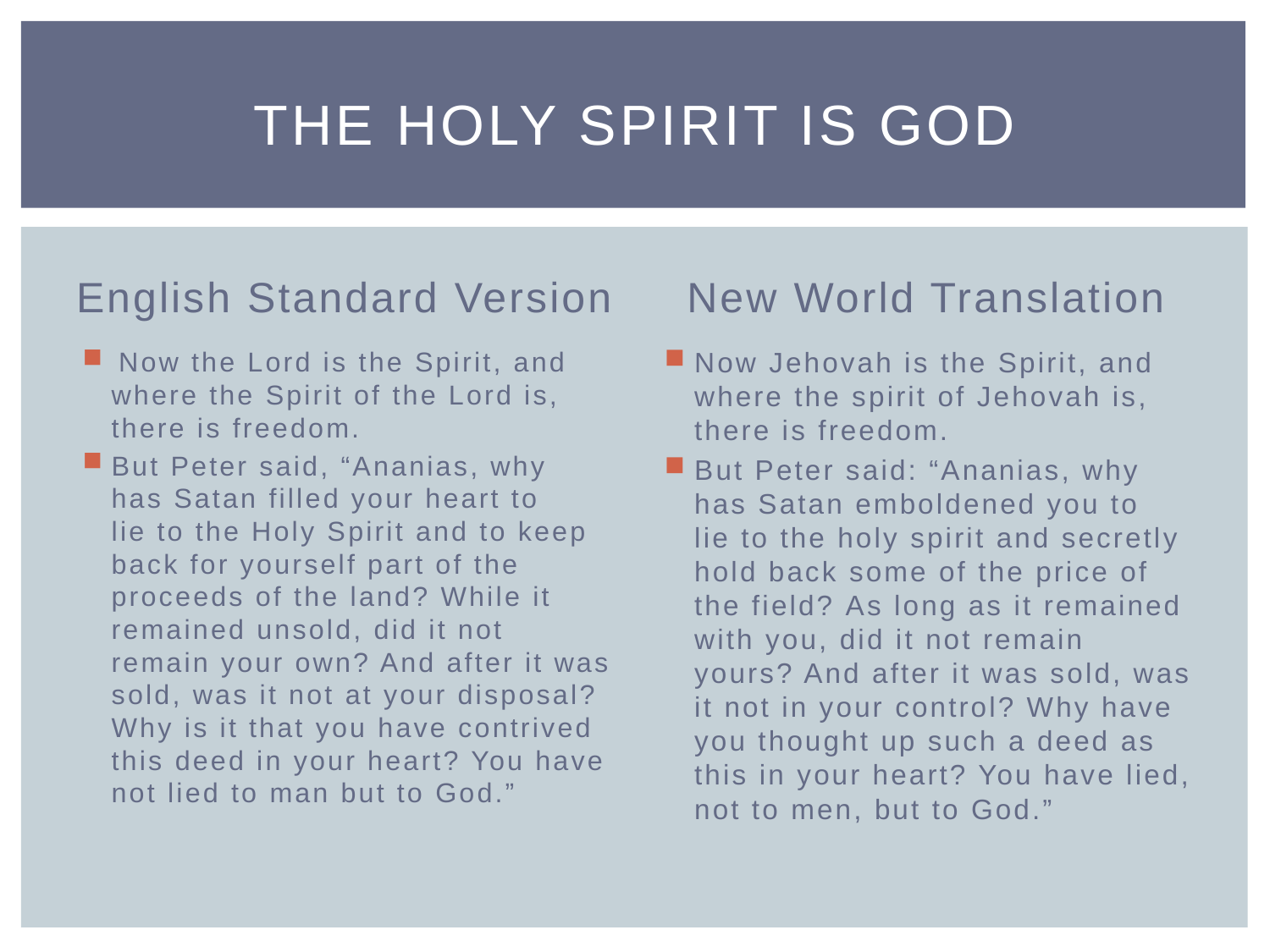

# The Holy spirit is god
English Standard Version
New World Translation
 Now the Lord is the Spirit, and where the Spirit of the Lord is, there is freedom.
But Peter said, “Ananias, why has Satan filled your heart to lie to the Holy Spirit and to keep back for yourself part of the proceeds of the land? While it remained unsold, did it not remain your own? And after it was sold, was it not at your disposal? Why is it that you have contrived this deed in your heart? You have not lied to man but to God.”
Now Jehovah is the Spirit, and where the spirit of Jehovah is, there is freedom.
But Peter said: “Ananias, why has Satan emboldened you to lie to the holy spirit and secretly hold back some of the price of the field? As long as it remained with you, did it not remain yours? And after it was sold, was it not in your control? Why have you thought up such a deed as this in your heart? You have lied, not to men, but to God.”